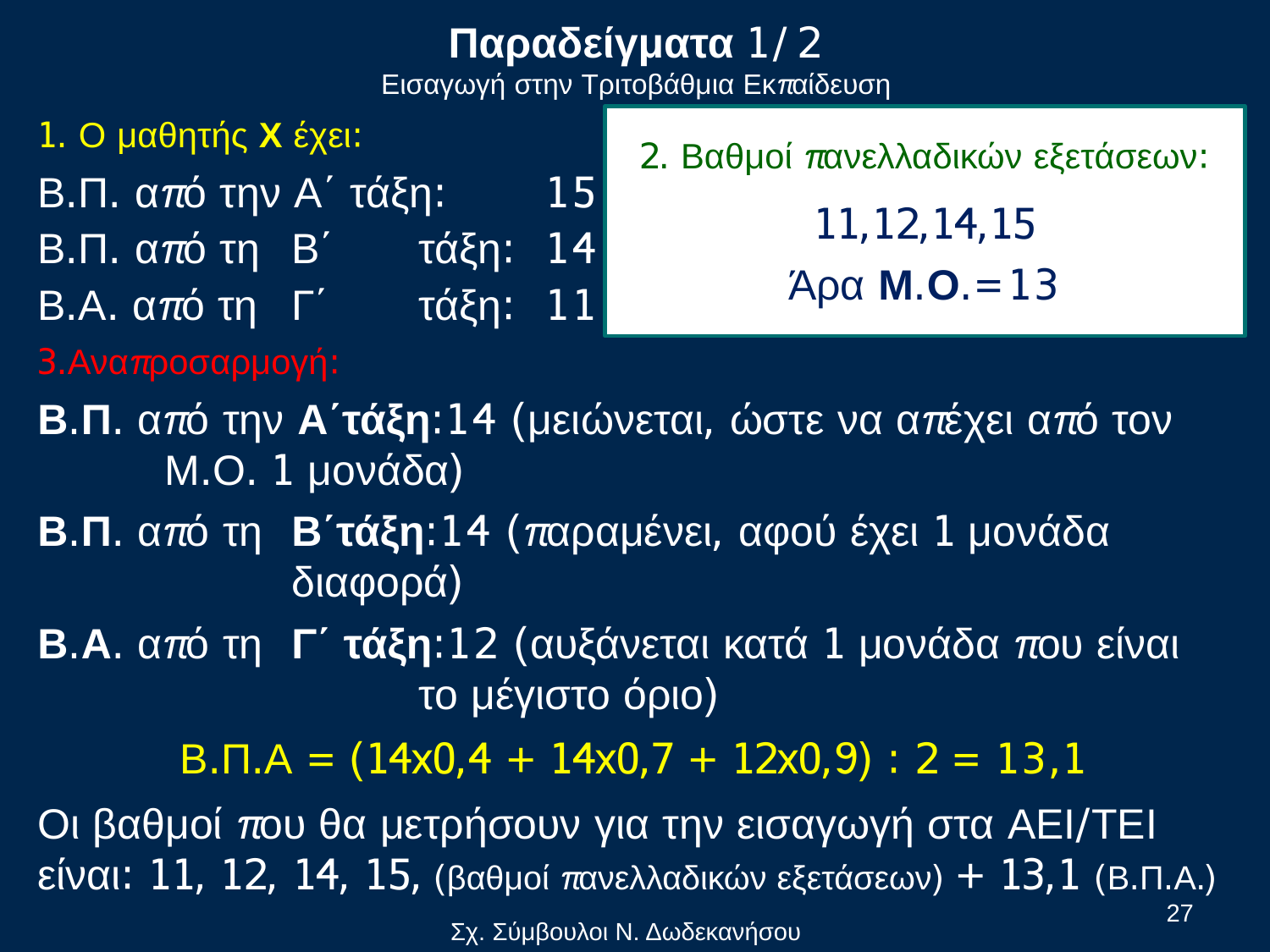

# Παραδείγματα 1/2 Εισαγωγή στην Τριτοβάθμια Εκπαίδευση
1. Ο μαθητής Χ έχει:
Β.Π. από την Α΄ τάξη:	15
Β.Π. από τη  	Β΄	τάξη:	14
Β.Α. από τη  	Γ΄	τάξη:	11
3.Αναπροσαρμογή:
Β.Π. από την Α΄τάξη:14 (μειώνεται, ώστε να απέχει από τον 	Μ.Ο. 1 μονάδα)
Β.Π. από τη 	Β΄τάξη:14 (παραμένει, αφού έχει 1 μονάδα 			διαφορά)
Β.Α. από τη 	Γ΄ τάξη:12 (αυξάνεται κατά 1 μονάδα που είναι 			το μέγιστο όριο)
Β.Π.Α = (14x0,4 + 14x0,7 + 12x0,9) : 2 = 13,1
Οι βαθμοί που θα μετρήσουν για την εισαγωγή στα ΑΕΙ/ΤΕΙ είναι: 11, 12, 14, 15, (βαθμοί πανελλαδικών εξετάσεων) + 13,1 (Β.Π.Α.)
2. Βαθμοί πανελλαδικών εξετάσεων:
11,12,14,15
Άρα Μ.Ο.=13
27
Σχ. Σύμβουλοι Ν. Δωδεκανήσου